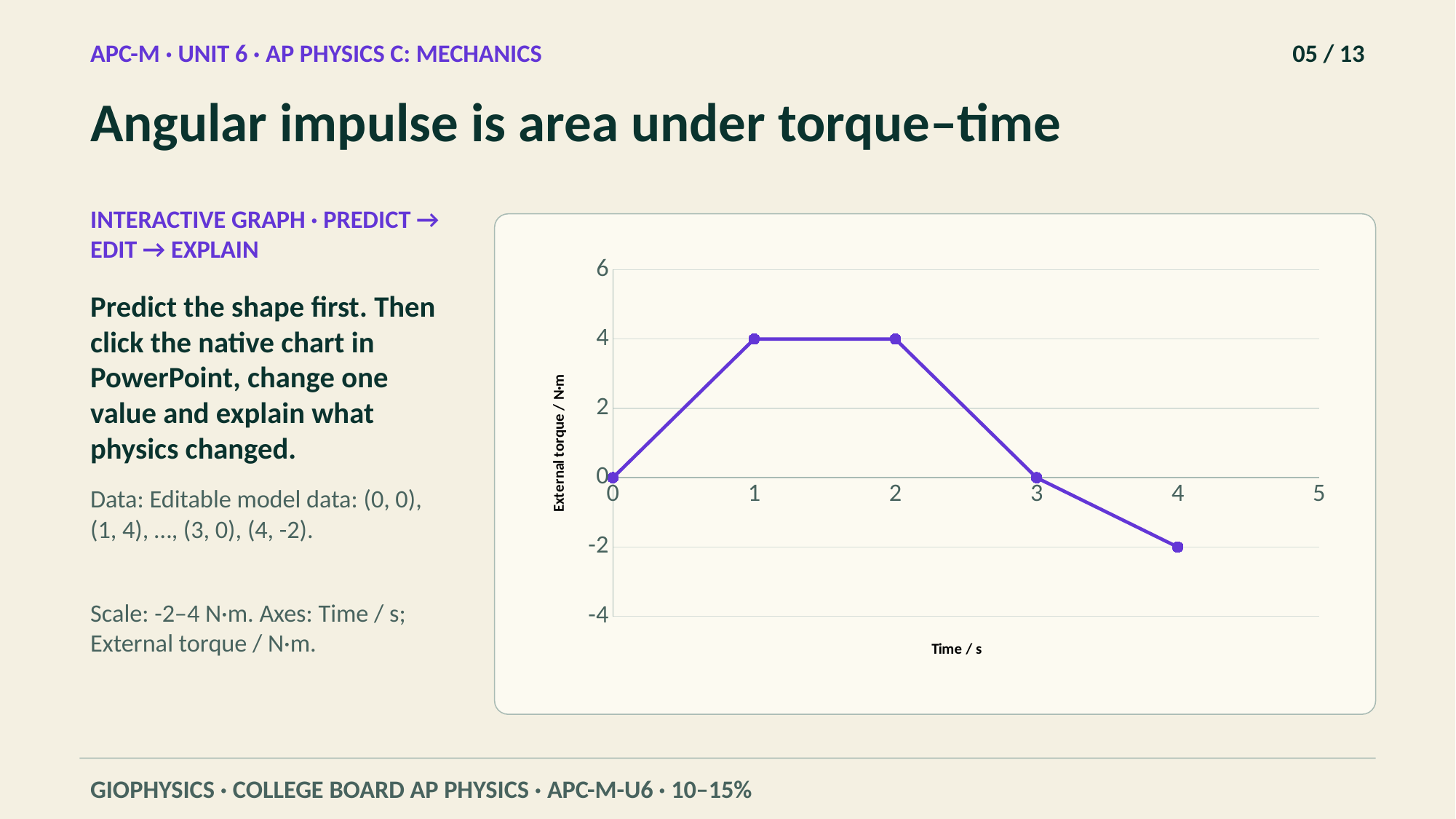

APC-M · UNIT 6 · AP PHYSICS C: MECHANICS
05 / 13
Angular impulse is area under torque–time
INTERACTIVE GRAPH · PREDICT → EDIT → EXPLAIN

### Chart

| Category |  |
|---|---|
Predict the shape first. Then click the native chart in PowerPoint, change one value and explain what physics changed.
Data: Editable model data: (0, 0), (1, 4), …, (3, 0), (4, -2).
Scale: -2–4 N·m. Axes: Time / s; External torque / N·m.

GIOPHYSICS · COLLEGE BOARD AP PHYSICS · APC-M-U6 · 10–15%